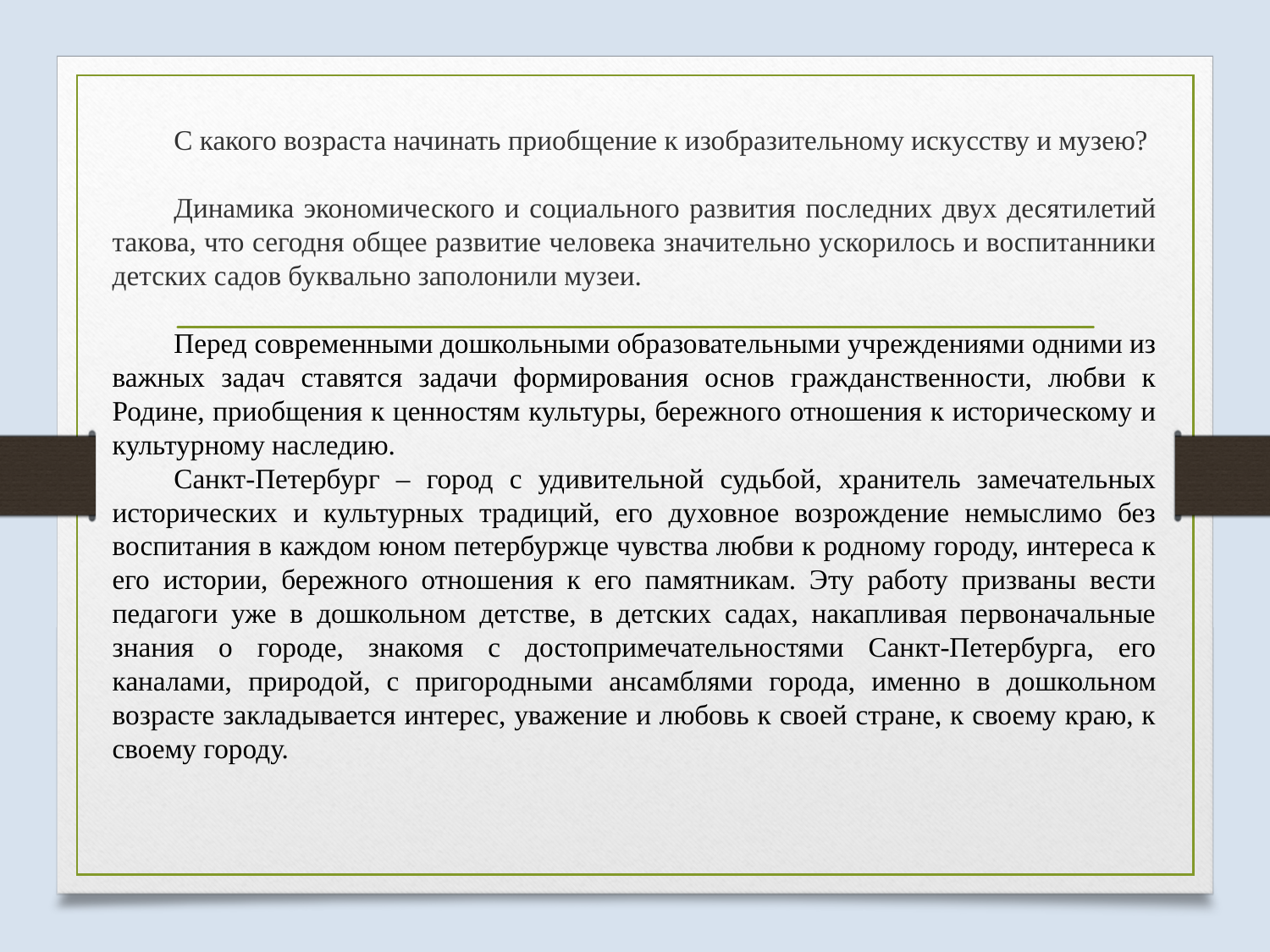

С какого возраста начинать приобщение к изобразительному искусству и музею?

Динамика экономического и социального развития последних двух десятилетий такова, что сегодня общее развитие человека значительно ускорилось и воспитанники детских садов буквально заполонили музеи.

Перед современными дошкольными образовательными учреждениями одними из важных задач ставятся задачи формирования основ гражданственности, любви к Родине, приобщения к ценностям культуры, бережного отношения к историческому и культурному наследию.
Санкт-Петербург – город с удивительной судьбой, хранитель замечательных исторических и культурных традиций, его духовное возрождение немыслимо без воспитания в каждом юном петербуржце чувства любви к родному городу, интереса к его истории, бережного отношения к его памятникам. Эту работу призваны вести педагоги уже в дошкольном детстве, в детских садах, накапливая первоначальные знания о городе, знакомя с достопримечательностями Санкт-Петербурга, его каналами, природой, с пригородными ансамблями города, именно в дошкольном возрасте закладывается интерес, уважение и любовь к своей стране, к своему краю, к своему городу.